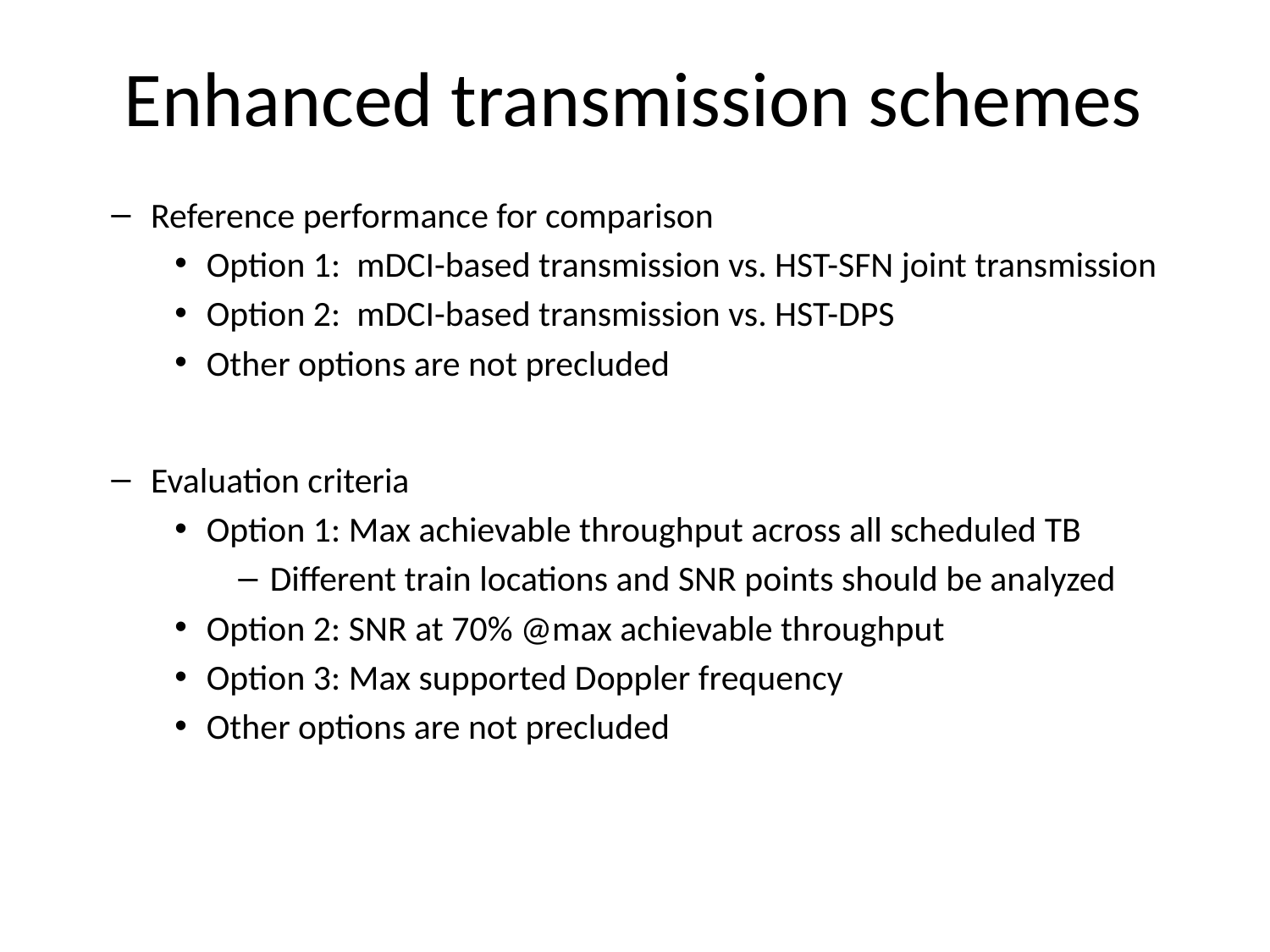

# Enhanced transmission schemes
Reference performance for comparison
Option 1:  mDCI-based transmission vs. HST-SFN joint transmission
Option 2:  mDCI-based transmission vs. HST-DPS
Other options are not precluded

Evaluation criteria
Option 1: Max achievable throughput across all scheduled TB
Different train locations and SNR points should be analyzed
Option 2: SNR at 70% @max achievable throughput
Option 3: Max supported Doppler frequency
Other options are not precluded